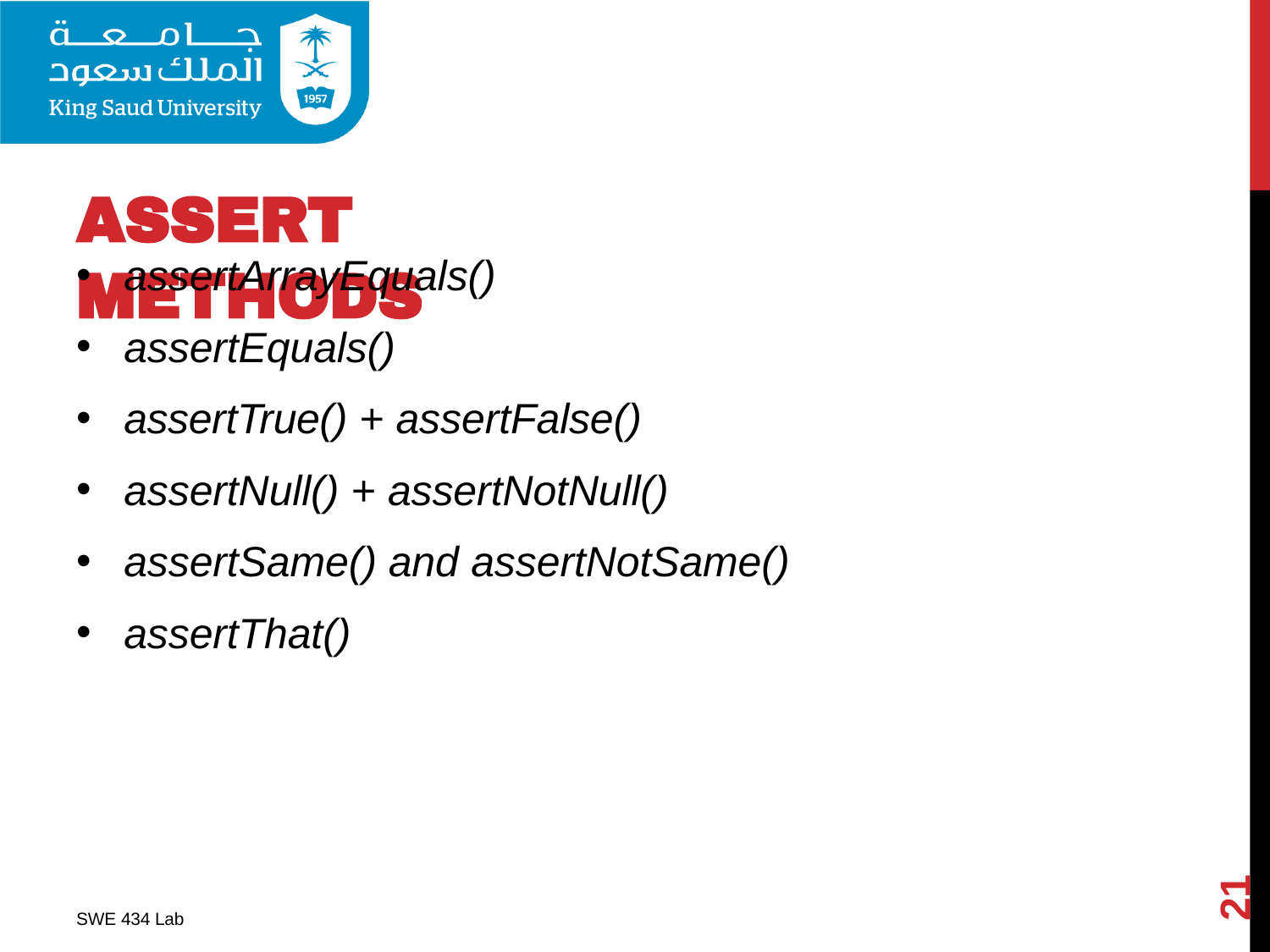

# ASSERT METHODS
assertArrayEquals()
assertEquals()
assertTrue() + assertFalse()
assertNull() + assertNotNull()
assertSame() and assertNotSame()
assertThat()
21
SWE 434 Lab